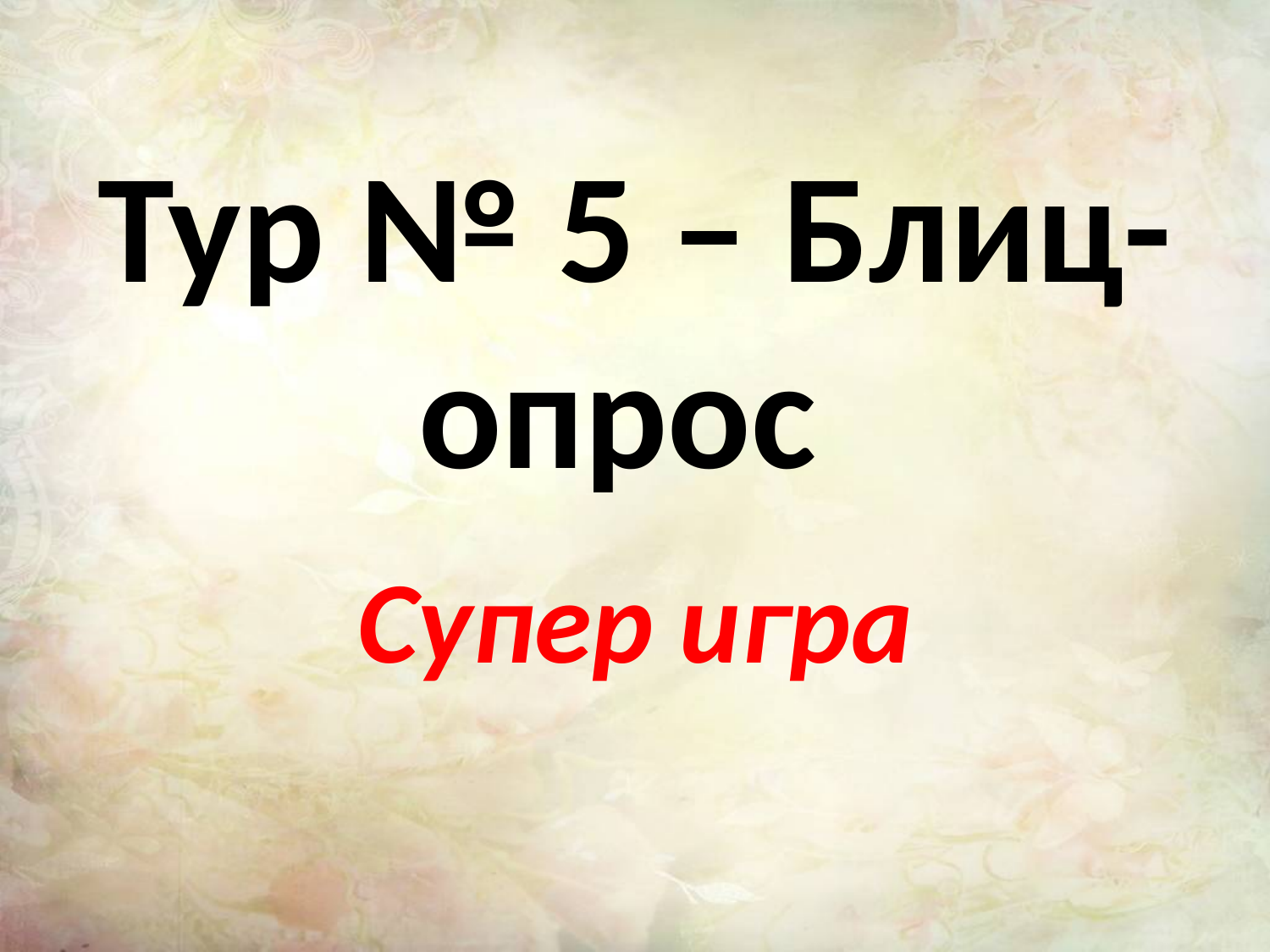

Тур № 5 – Блиц-опрос

Супер игра